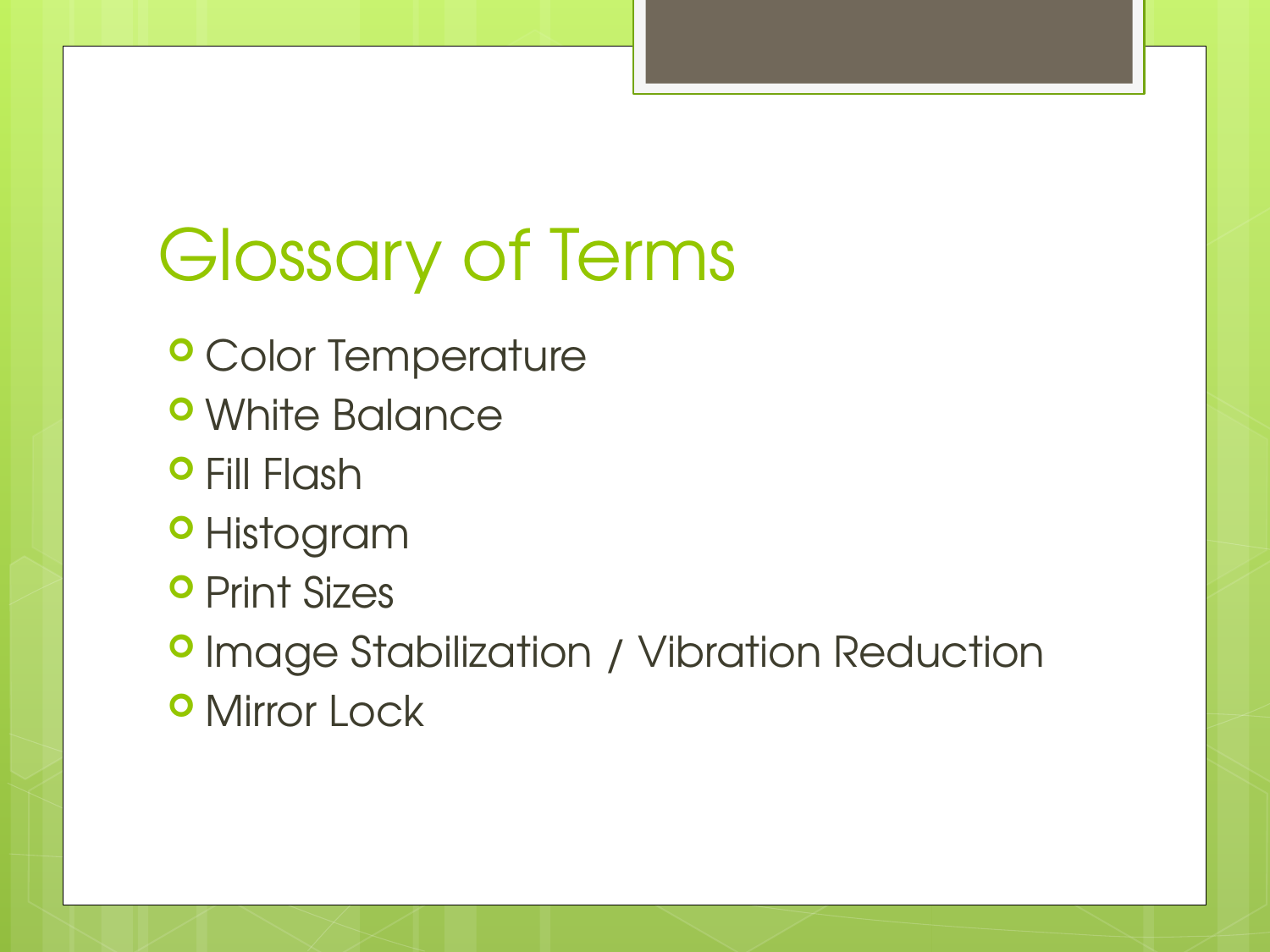

# Glossary of Terms
Color Temperature
White Balance
Fill Flash
Histogram
Print Sizes
Image Stabilization / Vibration Reduction
Mirror Lock